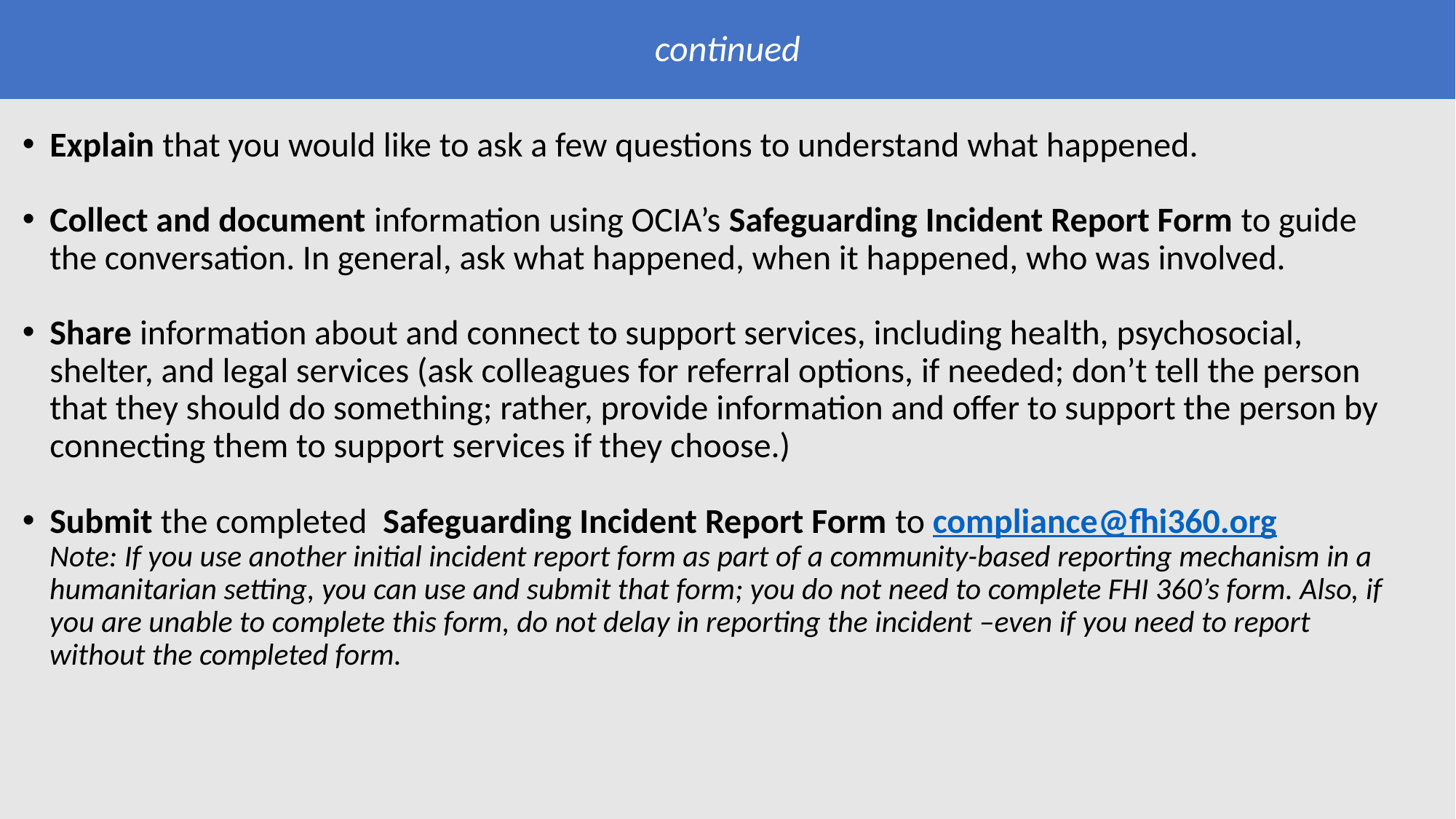

# continued
Explain that you would like to ask a few questions to understand what happened.

Collect and document information using OCIA’s Safeguarding Incident Report Form to guide the conversation. In general, ask what happened, when it happened, who was involved.

Share information about and connect to support services, including health, psychosocial, shelter, and legal services (ask colleagues for referral options, if needed; don’t tell the person that they should do something; rather, provide information and offer to support the person by connecting them to support services if they choose.)

Submit the completed  Safeguarding Incident Report Form to compliance@fhi360.org
Note: If you use another initial incident report form as part of a community-based reporting mechanism in a humanitarian setting, you can use and submit that form; you do not need to complete FHI 360’s form. Also, if you are unable to complete this form, do not delay in reporting the incident –even if you need to report without the completed form.